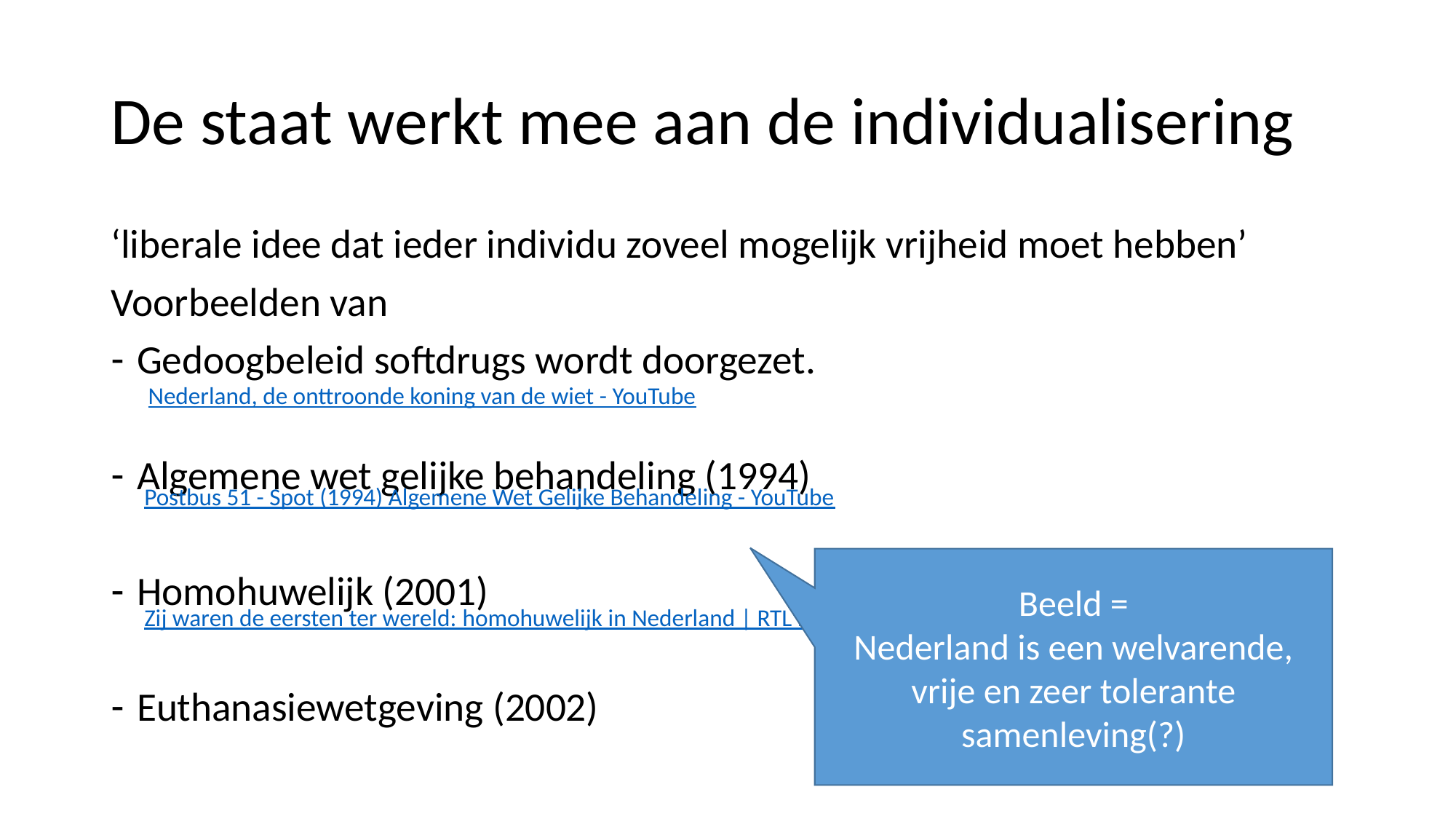

# De staat werkt mee aan de individualisering
‘liberale idee dat ieder individu zoveel mogelijk vrijheid moet hebben’
Voorbeelden van
Gedoogbeleid softdrugs wordt doorgezet.

Algemene wet gelijke behandeling (1994)

Homohuwelijk (2001)

Euthanasiewetgeving (2002)
Nederland, de onttroonde koning van de wiet - YouTube
Postbus 51 - Spot (1994) Algemene Wet Gelijke Behandeling - YouTube
Beeld =
Nederland is een welvarende, vrije en zeer tolerante samenleving(?)
Zij waren de eersten ter wereld: homohuwelijk in Nederland | RTL Nieuws